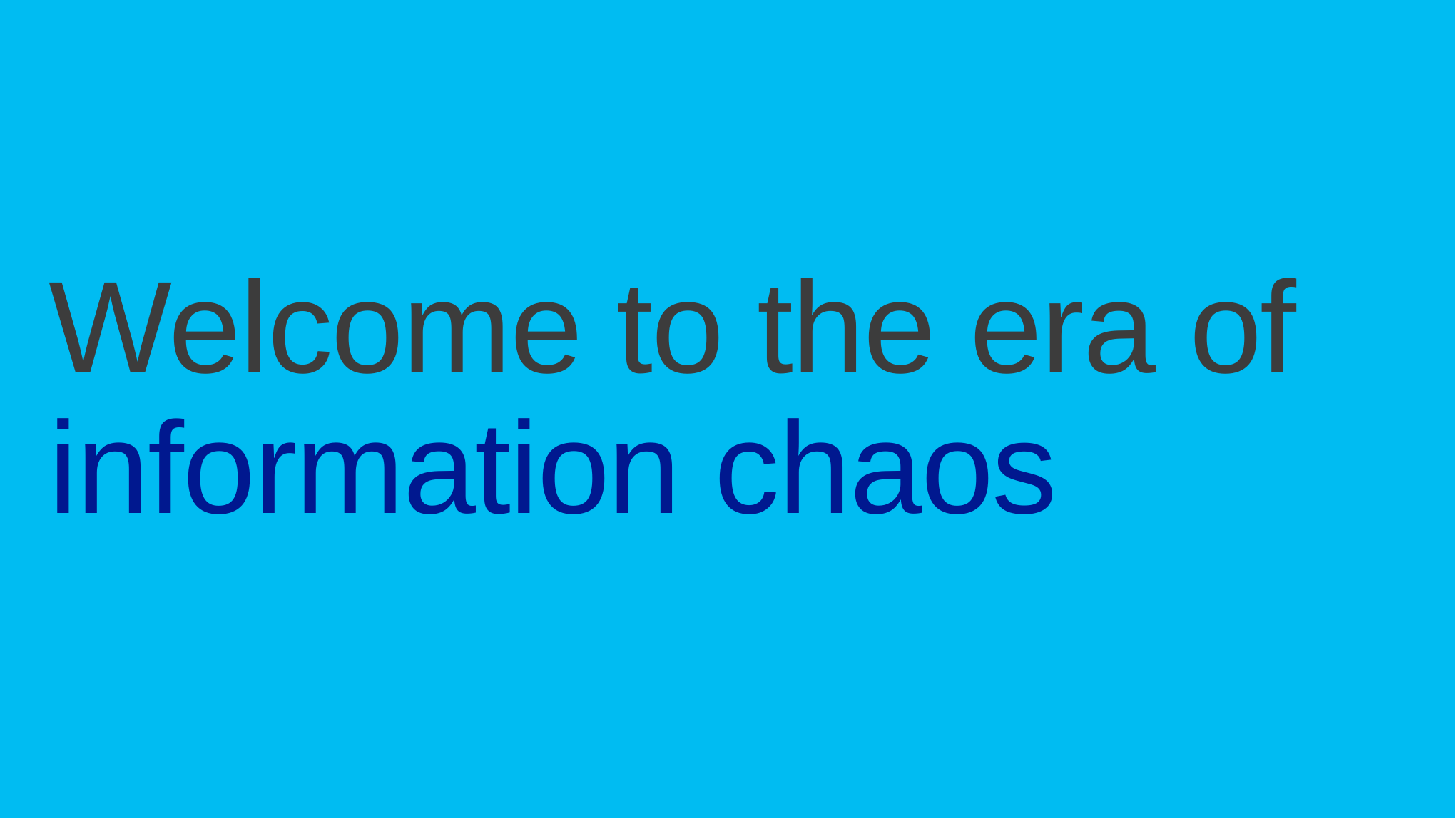

# Welcome to the era of information chaos